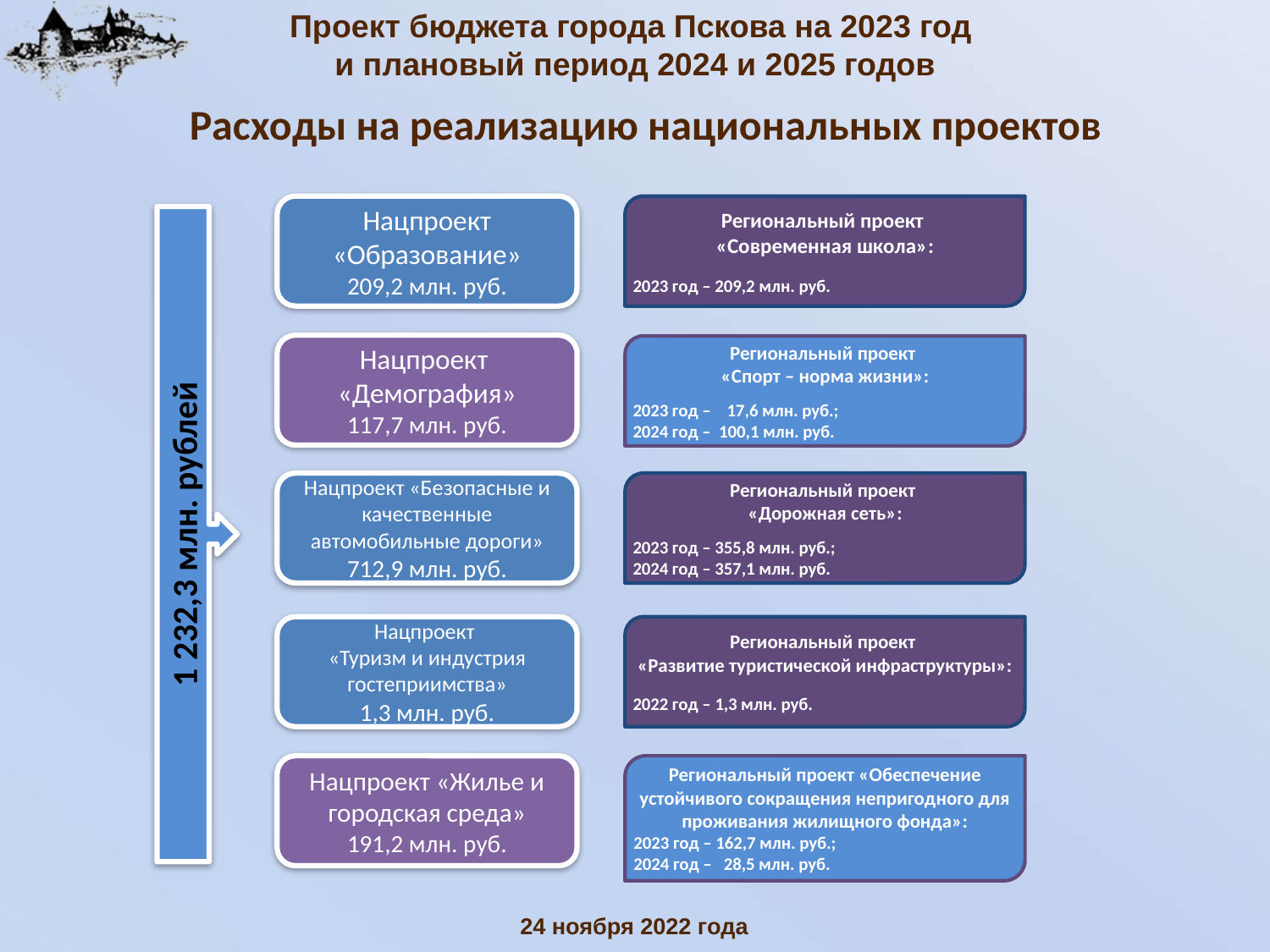

Проект бюджета города Пскова на 2023 год
и плановый период 2024 и 2025 годов
Расходы на реализацию национальных проектов
Нацпроект «Образование»
209,2 млн. руб.
Региональный проект
«Современная школа»:

2023 год – 209,2 млн. руб.
Нацпроект  «Демография»
117,7 млн. руб.
Региональный проект
«Спорт – норма жизни»:

2023 год –    17,6 млн. руб.;
2024 год –  100,1 млн. руб.
Нацпроект «Безопасные и качественные автомобильные дороги»
712,9 млн. руб.
Региональный проект
«Дорожная сеть»:

2023 год – 355,8 млн. руб.;
2024 год – 357,1 млн. руб.
1 232,3 млн. рублей
Нацпроект
«Туризм и индустрия гостеприимства»
1,3 млн. руб.
Региональный проект
«Развитие туристической инфраструктуры»:

2022 год – 1,3 млн. руб.
Нацпроект «Жилье и городская среда»
191,2 млн. руб.
Региональный проект «Обеспечение устойчивого сокращения непригодного для проживания жилищного фонда»:
2023 год – 162,7 млн. руб.;
2024 год –   28,5 млн. руб.
24 ноября 2022 года